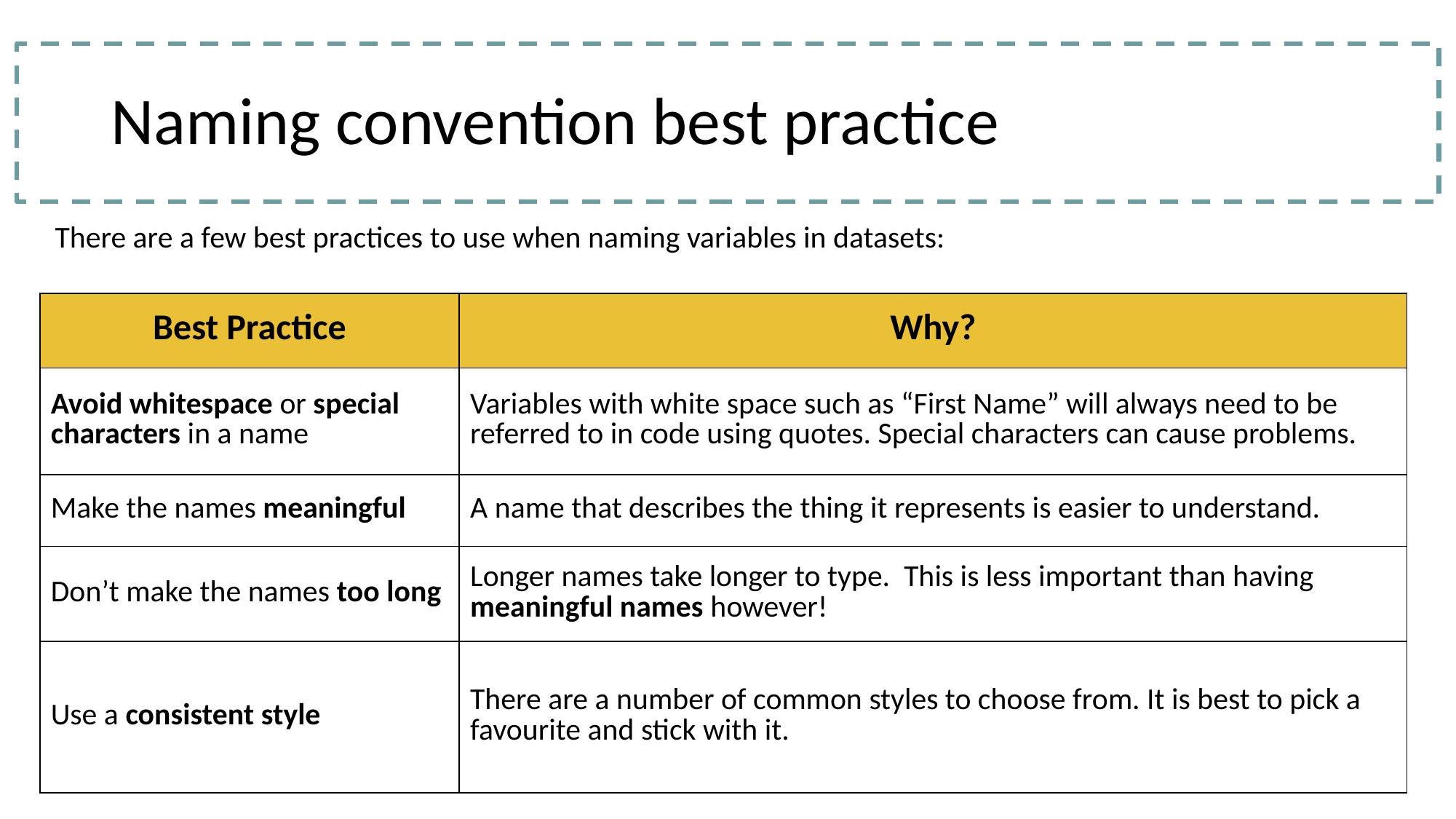

# Naming convention best practice
| There are a few best practices to use when naming variables in datasets: |
| --- |
| Best Practice | Why? |
| --- | --- |
| Avoid whitespace or special characters in a name | Variables with white space such as “First Name” will always need to be referred to in code using quotes. Special characters can cause problems. |
| Make the names meaningful | A name that describes the thing it represents is easier to understand. |
| Don’t make the names too long | Longer names take longer to type. This is less important than having meaningful names however! |
| Use a consistent style | There are a number of common styles to choose from. It is best to pick a favourite and stick with it. |